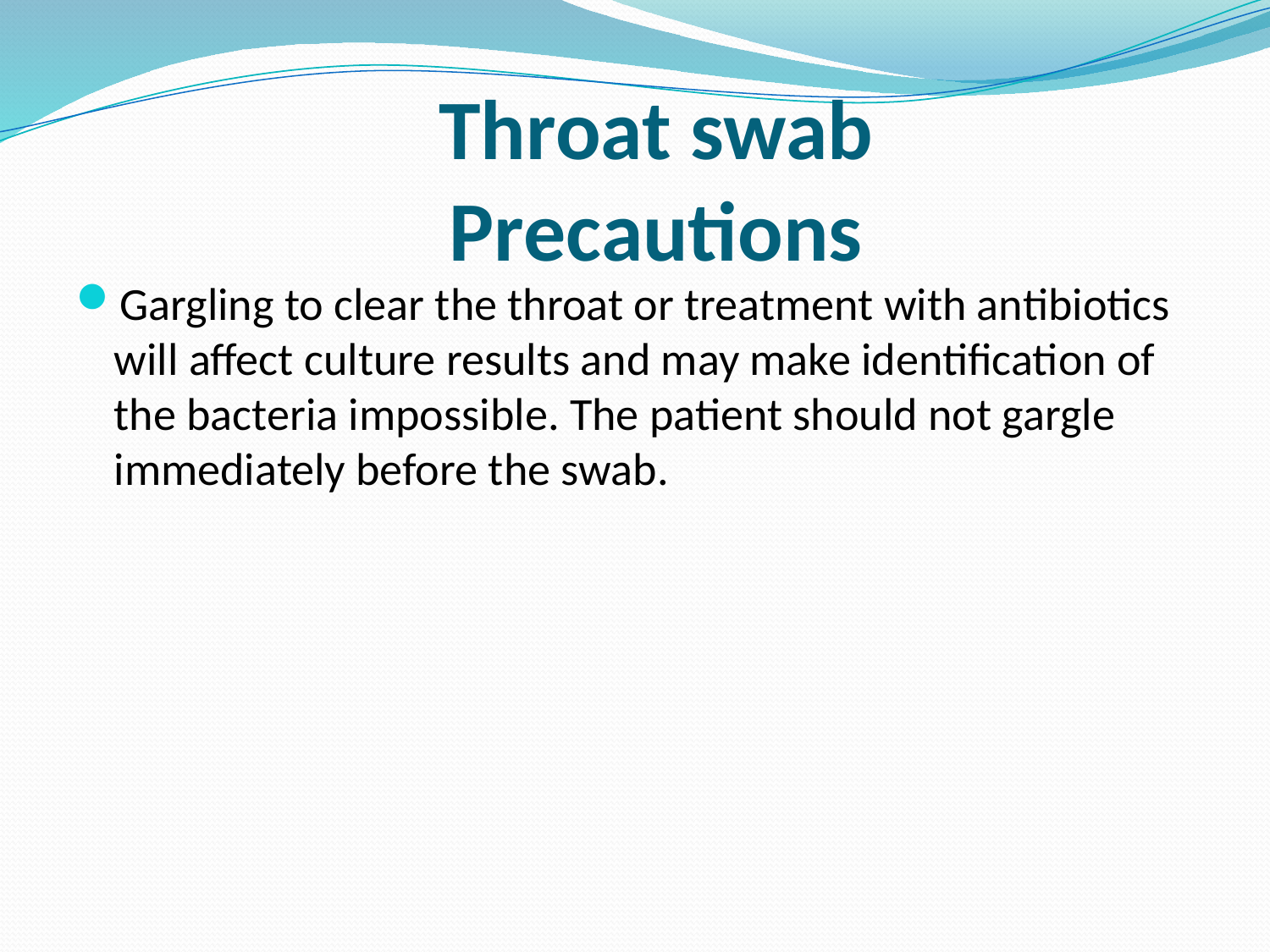

Throat swab
Precautions
Gargling to clear the throat or treatment with antibiotics will affect culture results and may make identification of the bacteria impossible. The patient should not gargle immediately before the swab.